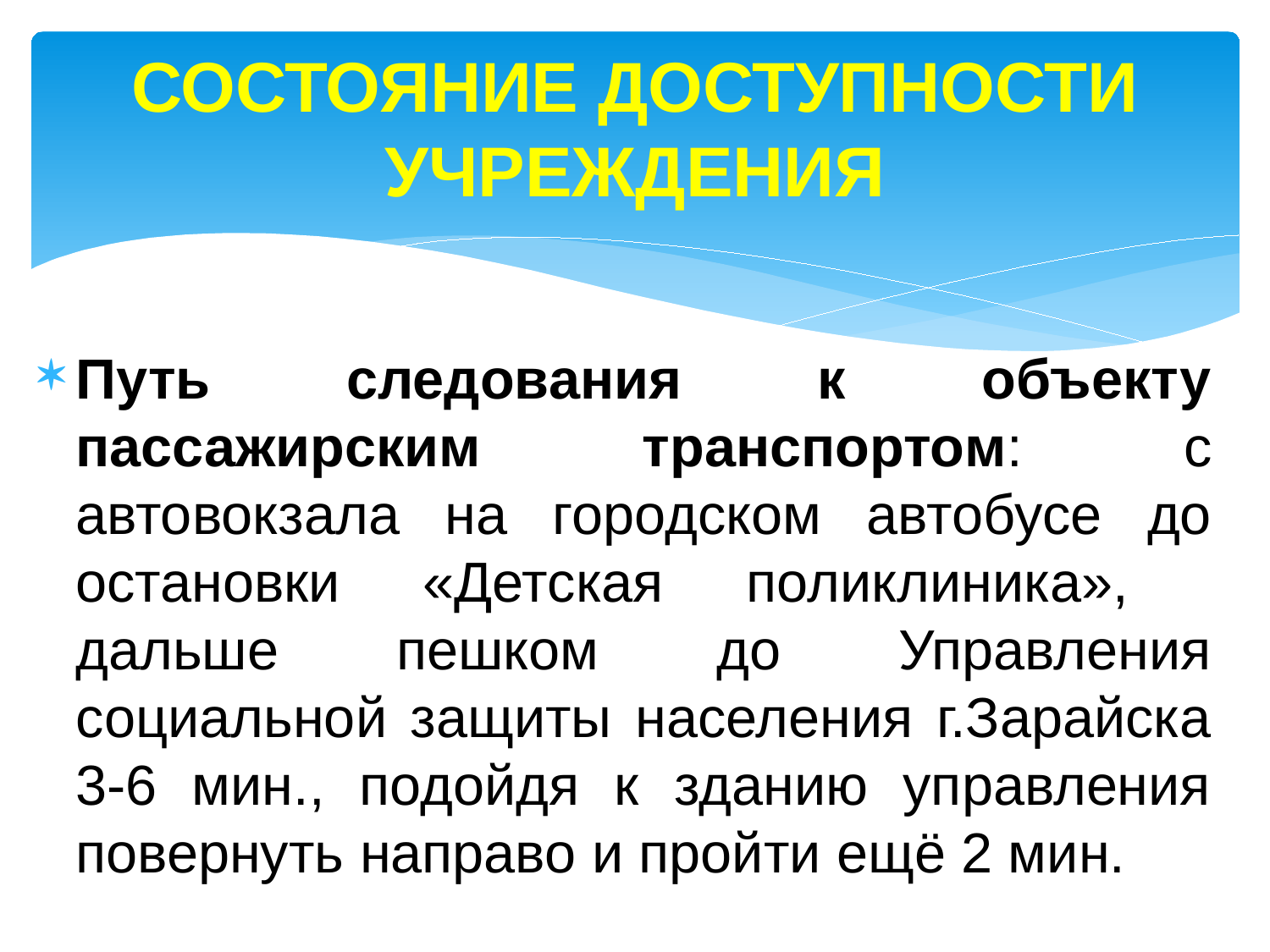

# СОСТОЯНИЕ ДОСТУПНОСТИ УЧРЕЖДЕНИЯ
Путь следования к объекту пассажирским транспортом: с автовокзала на городском автобусе до остановки «Детская поликлиника»,  дальше пешком до Управления социальной защиты населения г.Зарайска 3-6 мин., подойдя к зданию управления повернуть направо и пройти ещё 2 мин.